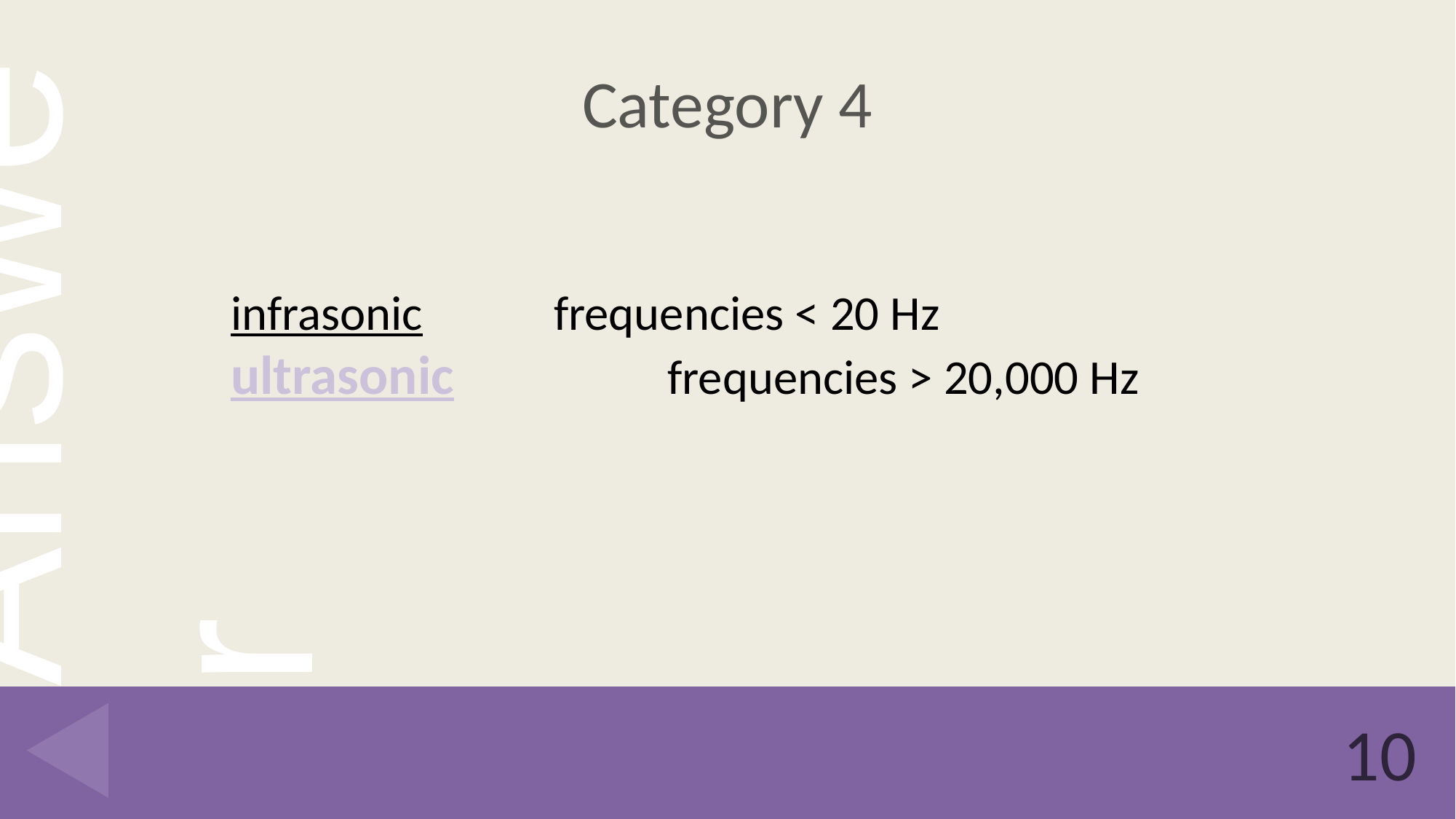

# Category 4
infrasonic            frequencies < 20 Hz
ultrasonic		frequencies > 20,000 Hz
10